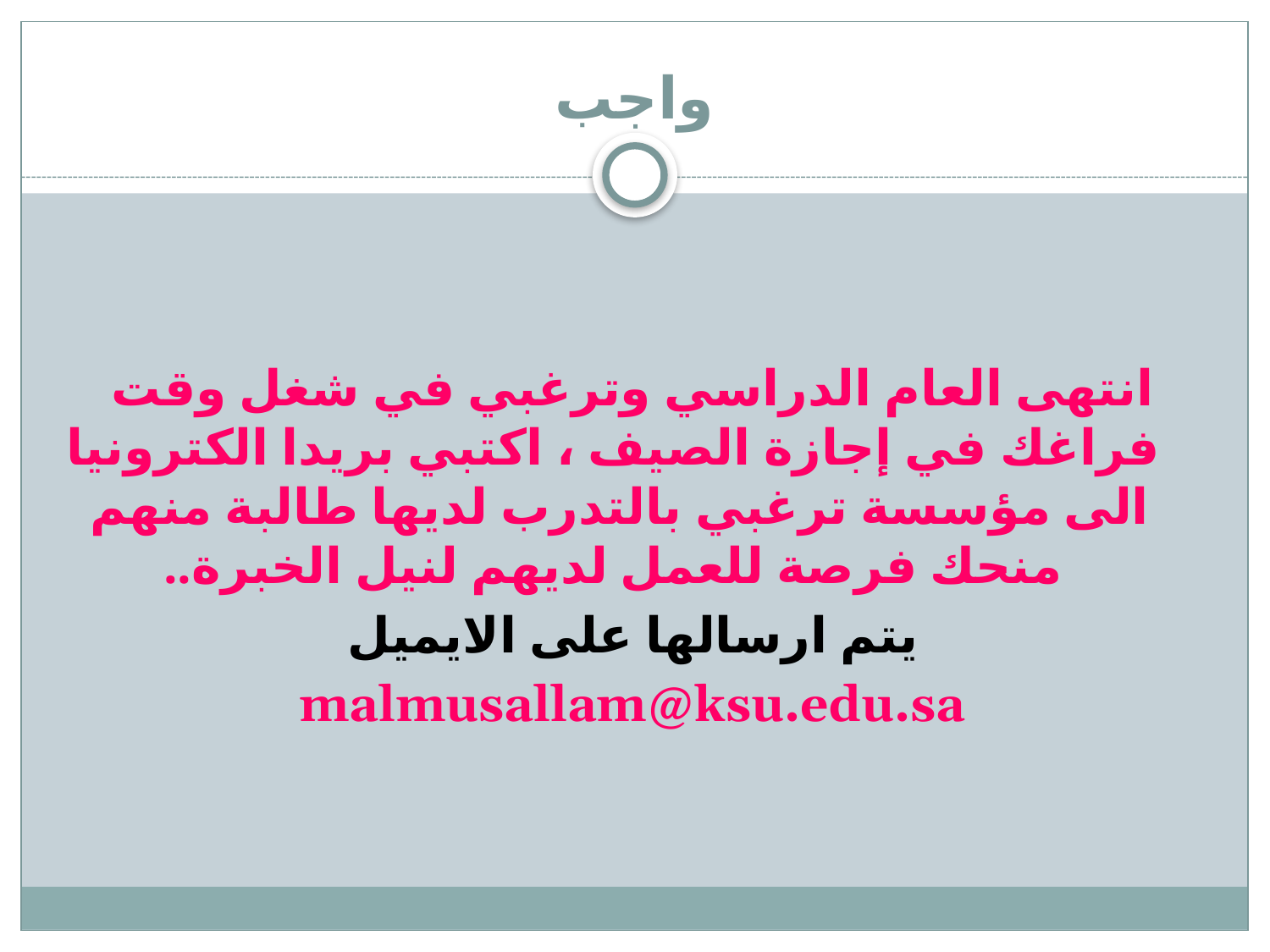

# واجب

انتهى العام الدراسي وترغبي في شغل وقت فراغك في إجازة الصيف ، اكتبي بريدا الكترونيا الى مؤسسة ترغبي بالتدرب لديها طالبة منهم  منحك فرصة للعمل لديهم لنيل الخبرة..
يتم ارسالها على الايميل
malmusallam@ksu.edu.sa